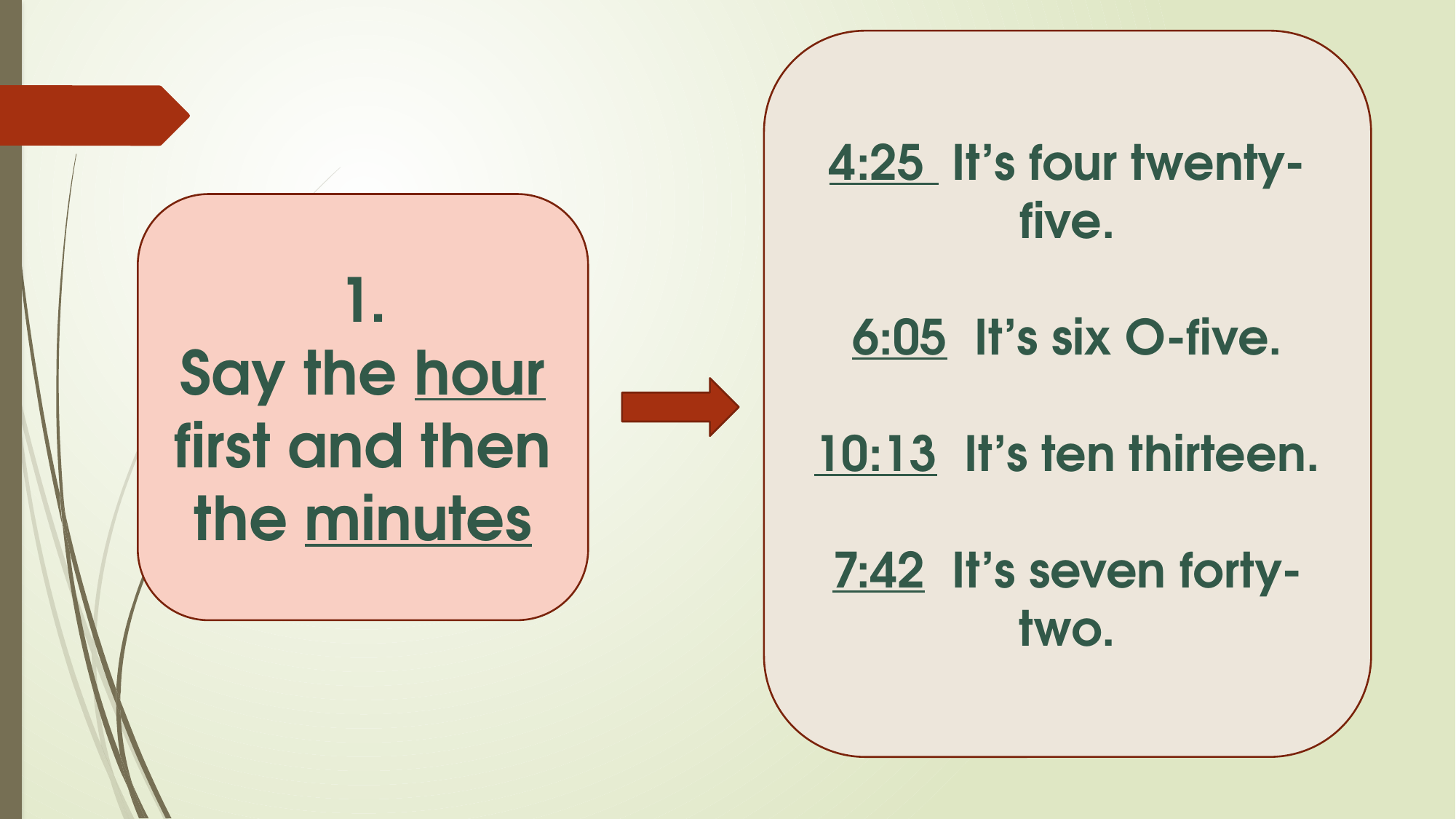

4:25  It’s four twenty-five.

6:05  It’s six O-five.

10:13  It’s ten thirteen.

7:42  It’s seven forty-two.
1.
Say the hour first and then the minutes